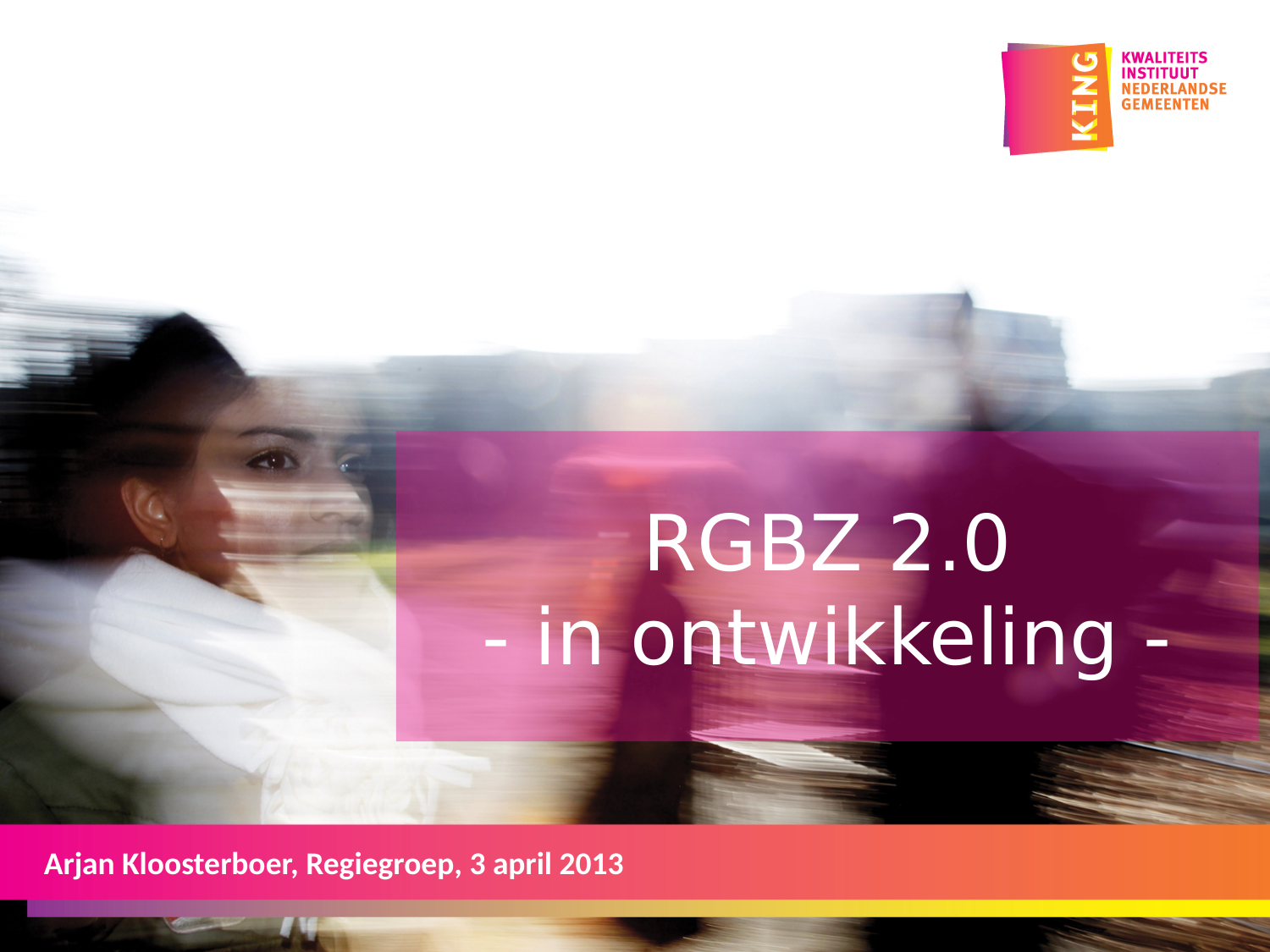

RGBZ 2.0
- in ontwikkeling -
Arjan Kloosterboer, Regiegroep, 3 april 2013